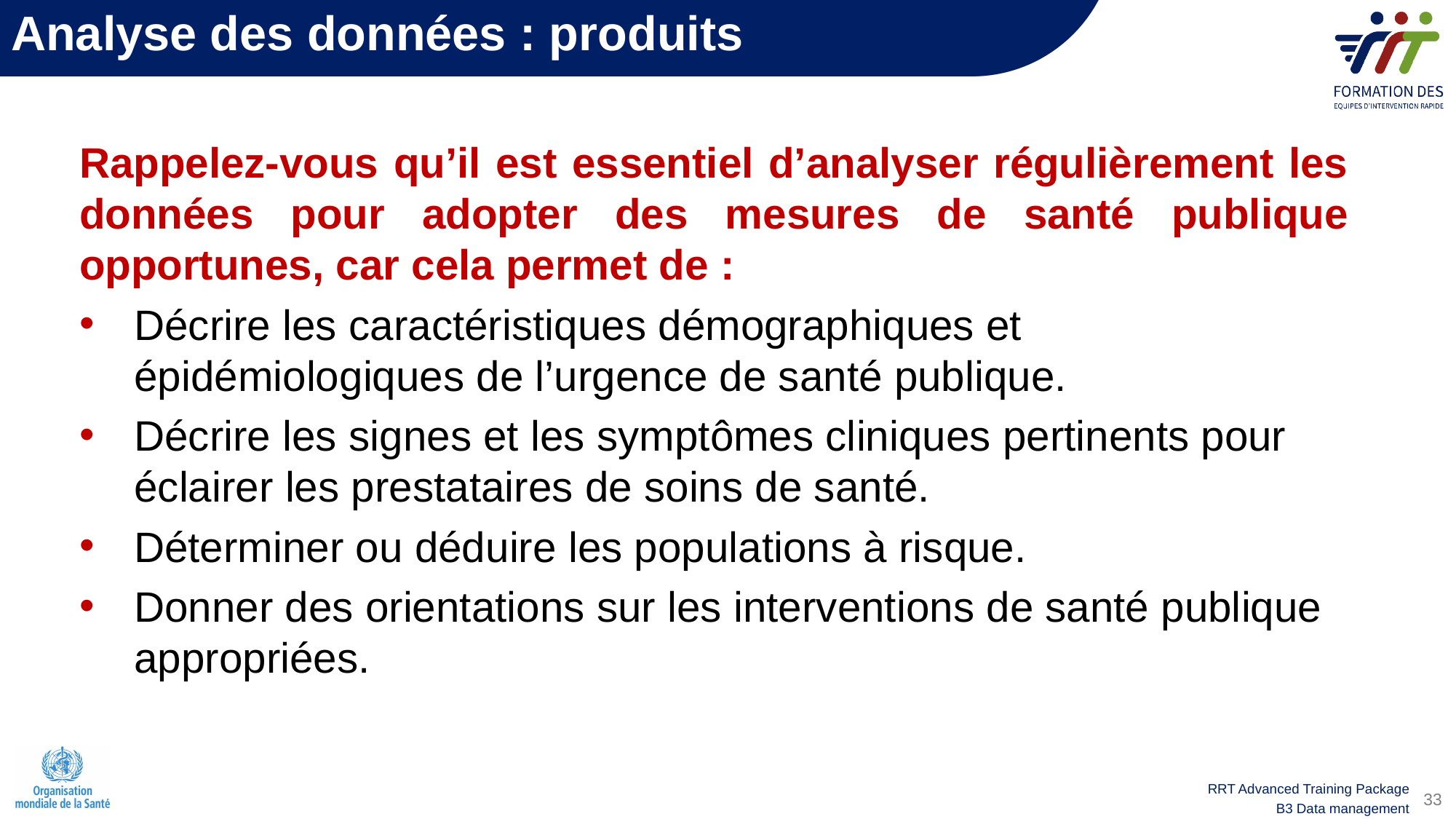

Analyse des données : produits
Rappelez-vous qu’il est essentiel d’analyser régulièrement les données pour adopter des mesures de santé publique opportunes, car cela permet de :
Décrire les caractéristiques démographiques et épidémiologiques de l’urgence de santé publique.
Décrire les signes et les symptômes cliniques pertinents pour éclairer les prestataires de soins de santé.
Déterminer ou déduire les populations à risque.
Donner des orientations sur les interventions de santé publique appropriées.